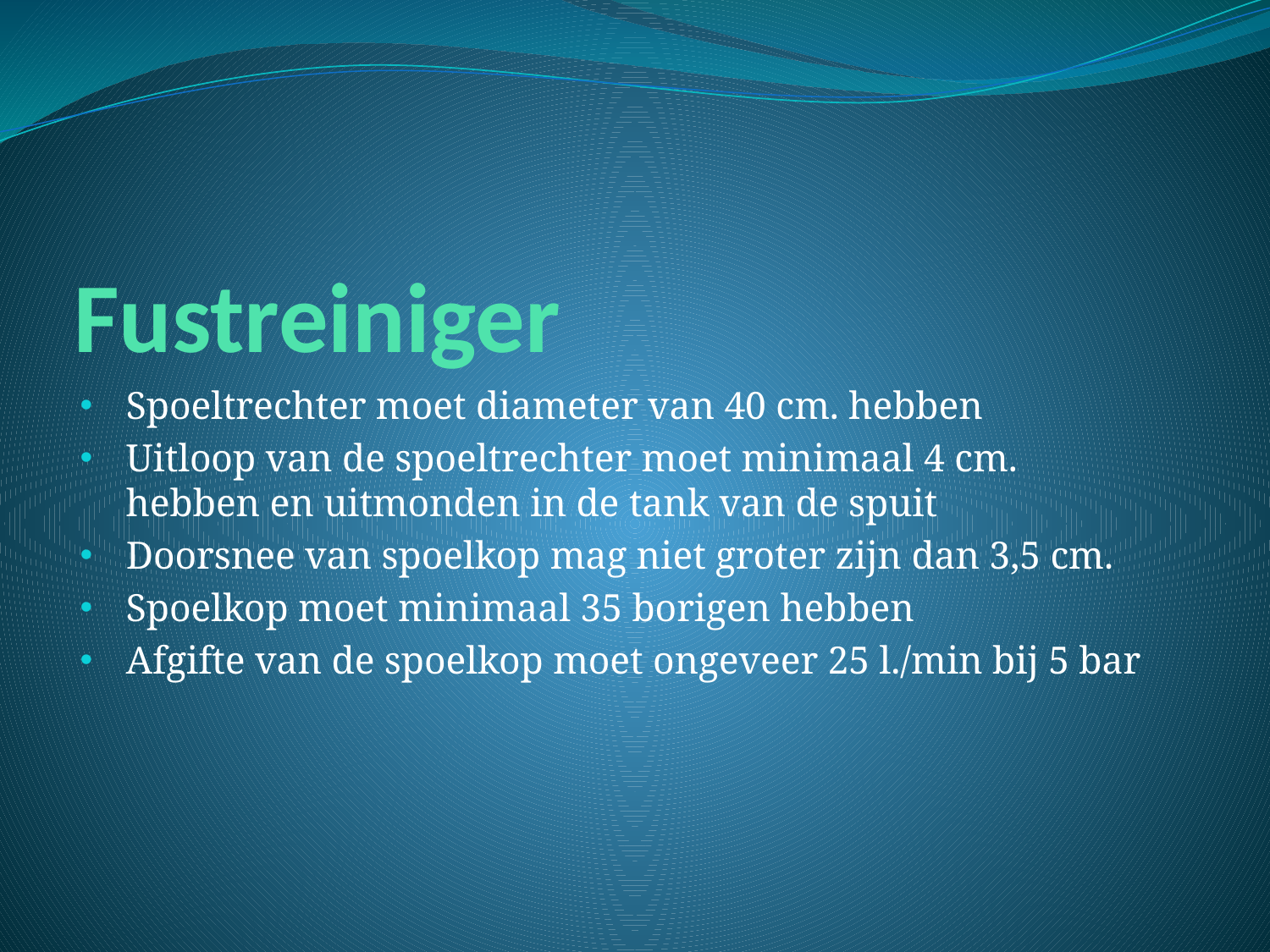

# Fustreiniger
Spoeltrechter moet diameter van 40 cm. hebben
Uitloop van de spoeltrechter moet minimaal 4 cm. hebben en uitmonden in de tank van de spuit
Doorsnee van spoelkop mag niet groter zijn dan 3,5 cm.
Spoelkop moet minimaal 35 borigen hebben
Afgifte van de spoelkop moet ongeveer 25 l./min bij 5 bar